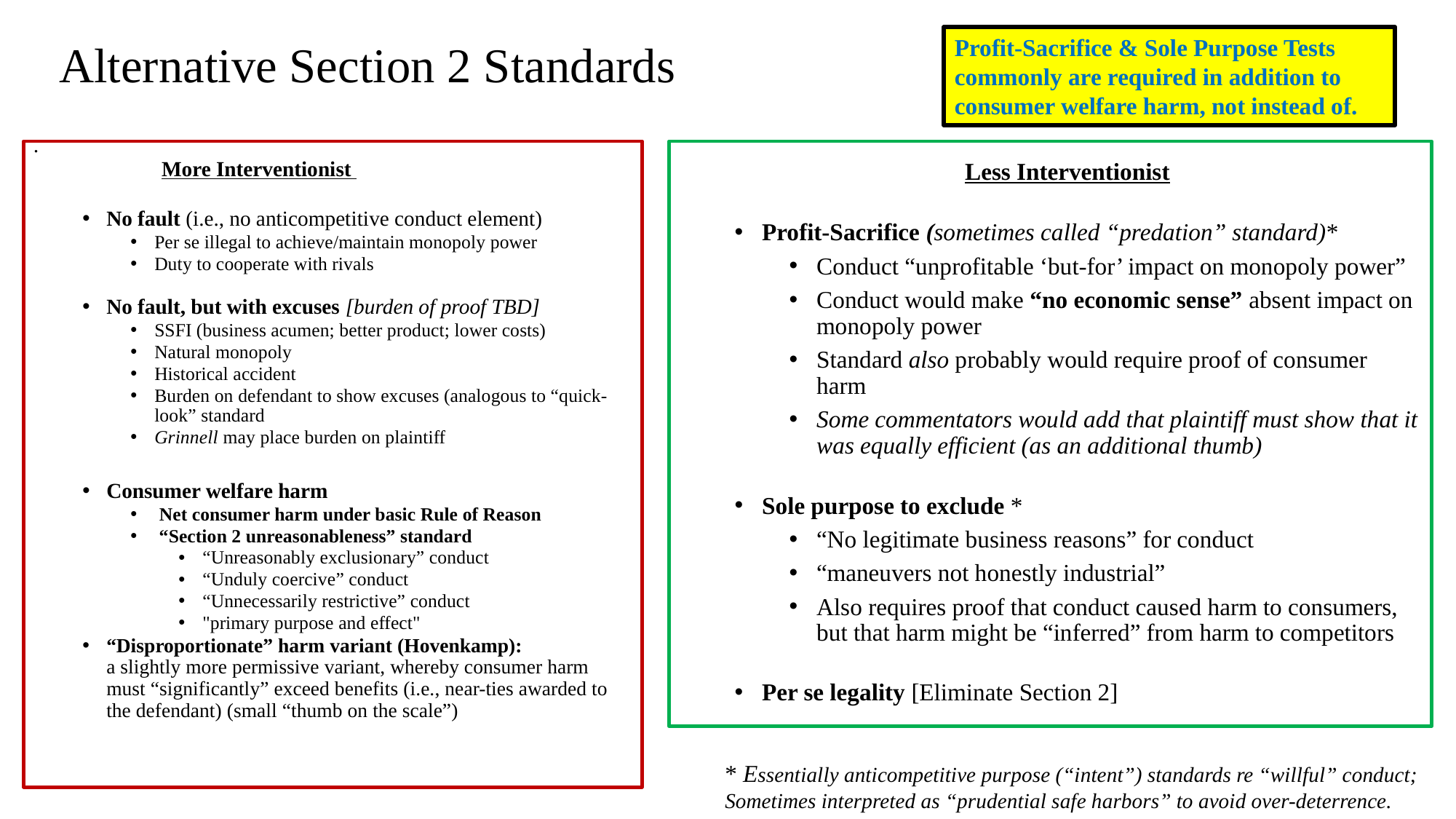

# Alternative Section 2 Standards
Profit-Sacrifice & Sole Purpose Tests commonly are required in addition to consumer welfare harm, not instead of.

               More Interventionist

No fault (i.e., no anticompetitive conduct element)
Per se illegal to achieve/maintain monopoly power
Duty to cooperate with rivals
No fault, but with excuses [burden of proof TBD]
SSFI (business acumen; better product; lower costs)
Natural monopoly
Historical accident
Burden on defendant to show excuses (analogous to “quick-look” standard
Grinnell may place burden on plaintiff

Consumer welfare harm
 Net consumer harm under basic Rule of Reason
 “Section 2 unreasonableness” standard
“Unreasonably exclusionary” conduct
“Unduly coercive” conduct
“Unnecessarily restrictive” conduct
"primary purpose and effect"
“Disproportionate” harm variant (Hovenkamp):
a slightly more permissive variant, whereby consumer harm must “significantly” exceed benefits (i.e., near-ties awarded to the defendant) (small “thumb on the scale”)

		  Less Interventionist
Profit-Sacrifice (sometimes called “predation” standard)*
Conduct “unprofitable ‘but-for’ impact on monopoly power”
Conduct would make “no economic sense” absent impact on monopoly power
Standard also probably would require proof of consumer harm
Some commentators would add that plaintiff must show that it was equally efficient (as an additional thumb)
Sole purpose to exclude *
“No legitimate business reasons” for conduct
“maneuvers not honestly industrial”
Also requires proof that conduct caused harm to consumers, but that harm might be “inferred” from harm to competitors
Per se legality [Eliminate Section 2]
* Essentially anticompetitive purpose (“intent”) standards re “willful” conduct;  Sometimes interpreted as “prudential safe harbors” to avoid over-deterrence.